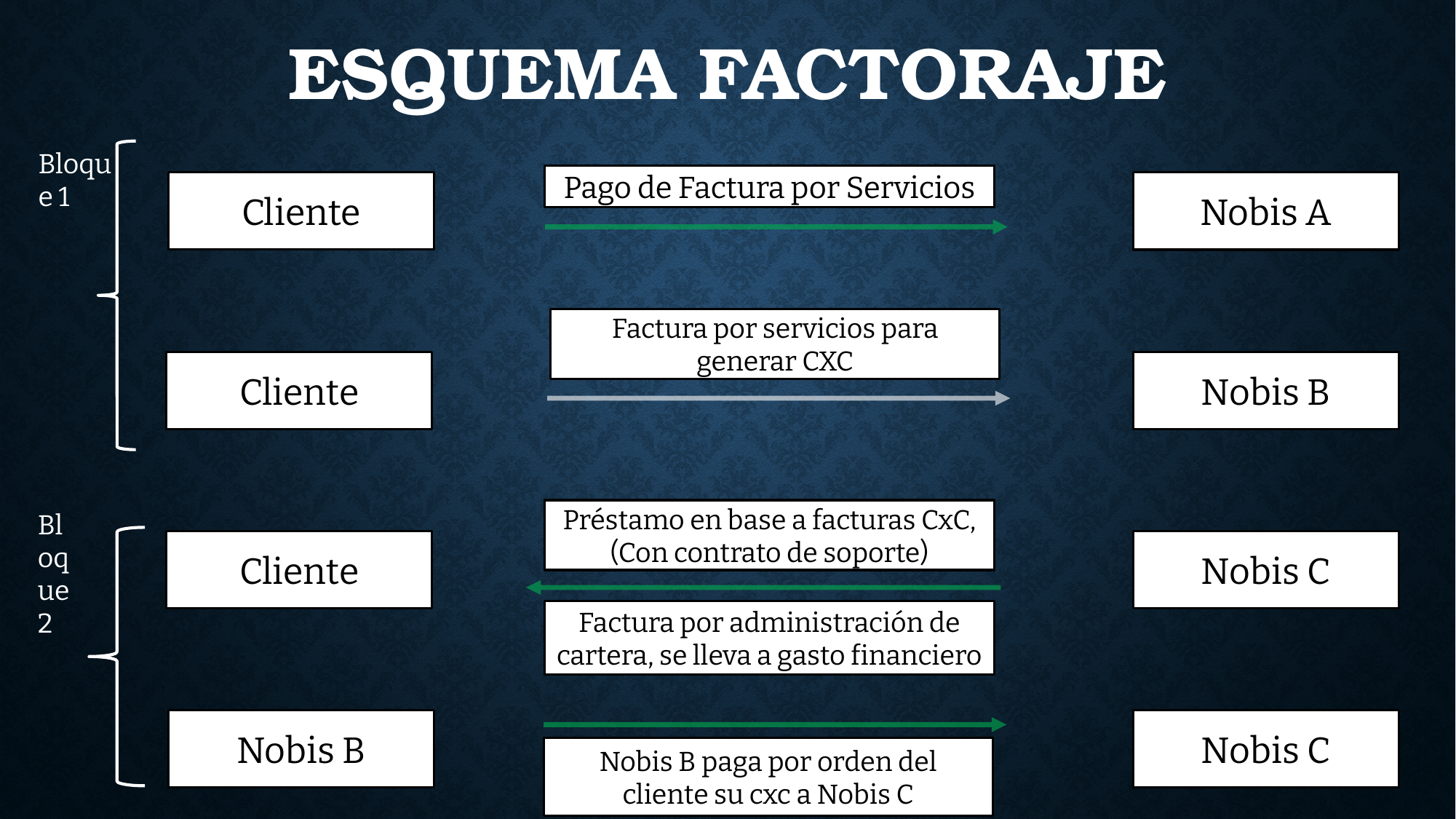

# Esquema Factoraje

Bloque 1

Pago de Factura por Servicios
Cliente
Nobis A
Factura por servicios para generar CXC
Nobis B
Cliente
Préstamo en base a facturas CxC, (Con contrato de soporte)
Bloque 2

Cliente
Nobis C
Factura por administración de cartera, se lleva a gasto financiero
Nobis B
Nobis C
Nobis B paga por orden del cliente su cxc a Nobis C